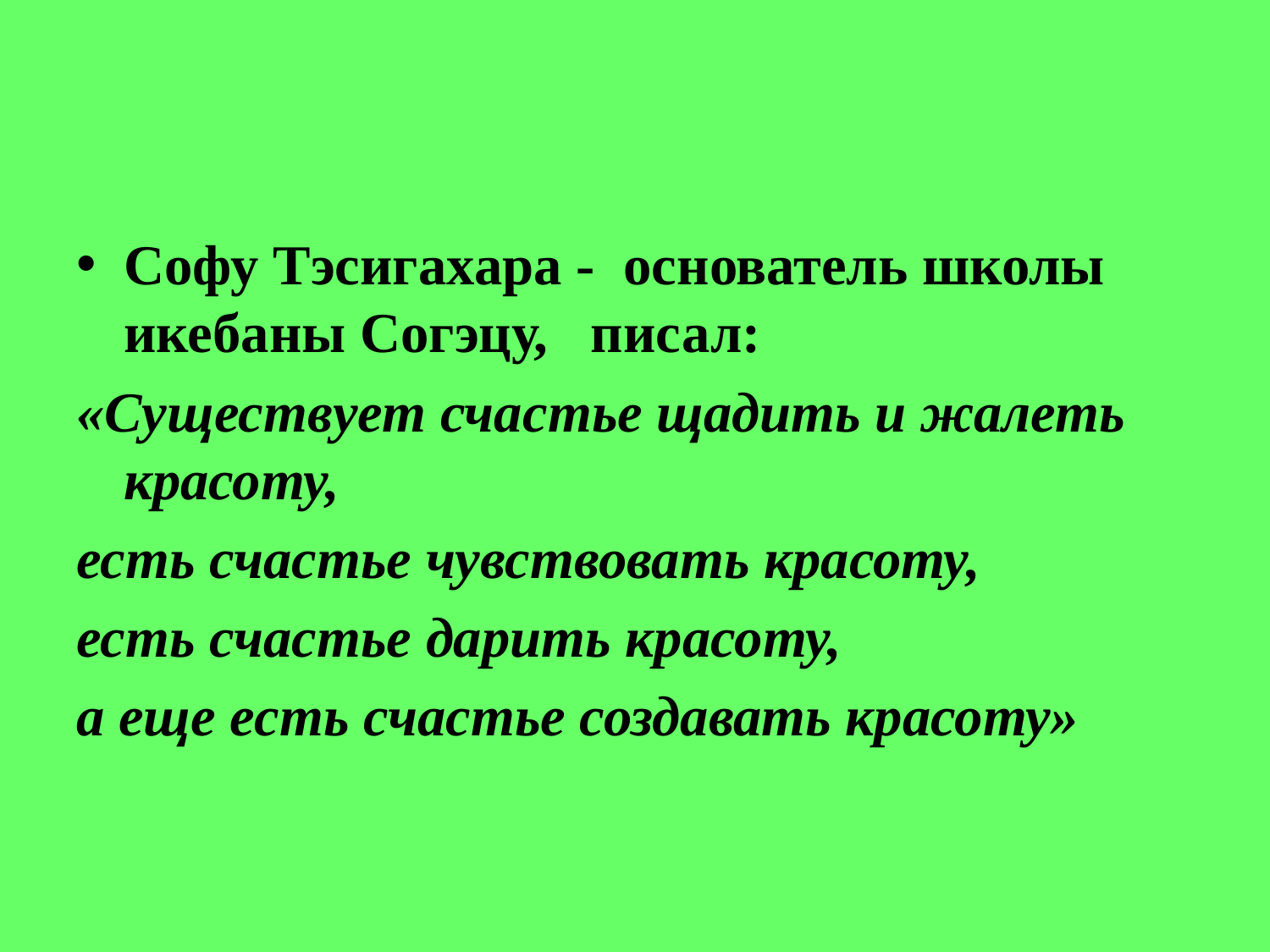

#
Софу Тэсигахара -  основатель школы икебаны Согэцу,   писал:
«Существует счастье щадить и жалеть красоту,
есть счастье чувствовать красоту,
есть счастье дарить красоту,
а еще есть счастье создавать красоту»